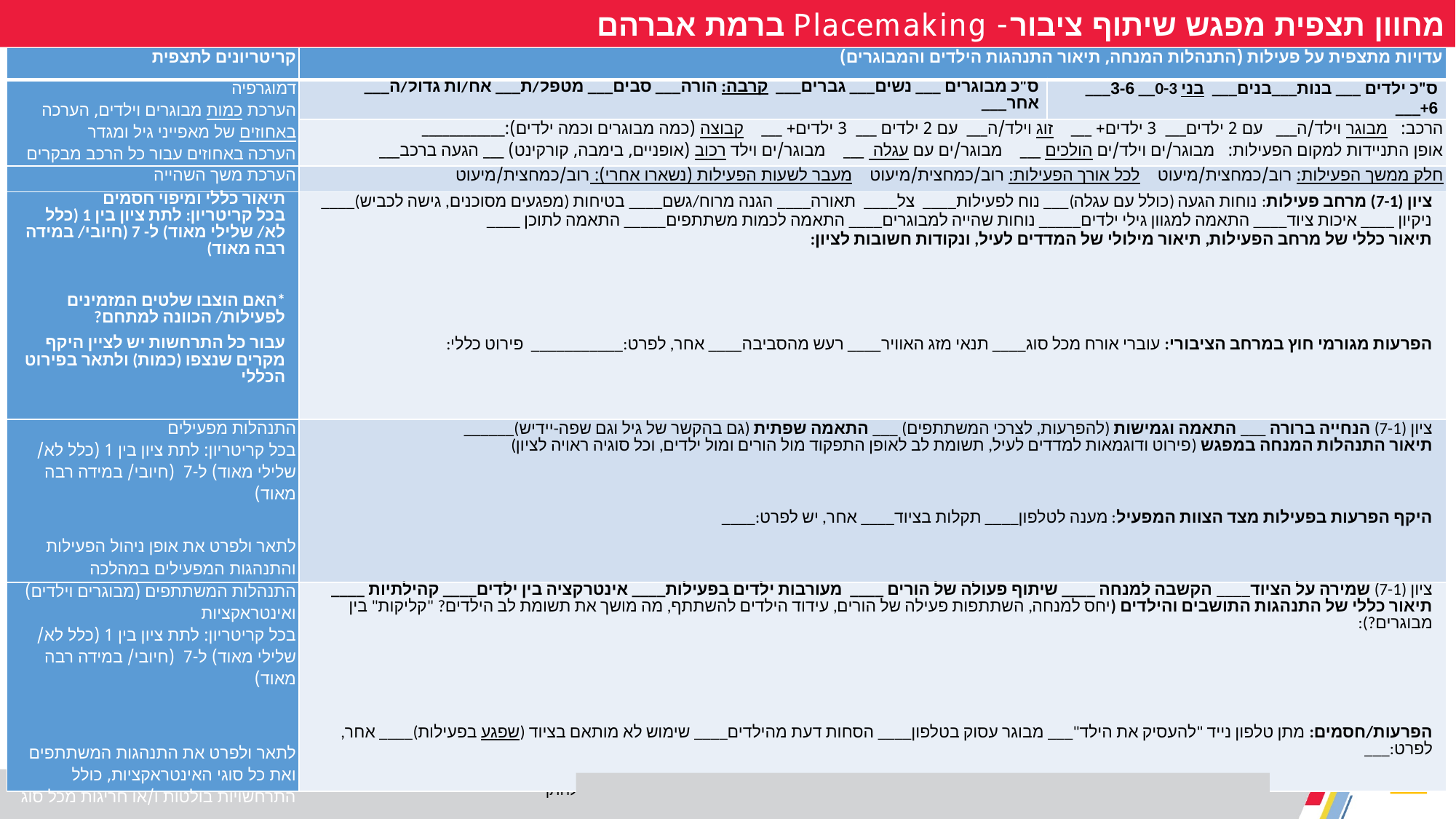

מחוון תצפית מפגש שיתוף ציבור- Placemaking ברמת אברהם
| קריטריונים לתצפית | עדויות מתצפית על פעילות (התנהלות המנחה, תיאור התנהגות הילדים והמבוגרים) |  |
| --- | --- | --- |
| דמוגרפיה הערכת כמות מבוגרים וילדים, הערכה באחוזים של מאפייני גיל ומגדר הערכה באחוזים עבור כל הרכב מבקרים | ס"כ מבוגרים \_\_\_ נשים\_\_\_ גברים\_\_\_ קרבה: הורה\_\_\_ סבים\_\_\_ מטפל/ת\_\_\_ אח/ות גדול/ה\_\_\_ אחר\_\_\_ | ס"כ ילדים \_\_\_ בנות\_\_\_בנים\_\_\_ בני 0-3\_\_ 3-6\_\_\_ 6+\_\_\_ |
|  | הרכב: מבוגר וילד/ה\_\_\_ עם 2 ילדים\_\_\_ 3 ילדים+ \_\_\_ זוג וילד/ה\_\_\_ עם 2 ילדים \_\_\_ 3 ילדים+ \_\_\_ קבוצה (כמה מבוגרים וכמה ילדים):\_\_\_\_\_\_\_\_\_\_\_\_ אופן התניידות למקום הפעילות: מבוגר/ים וילד/ים הולכים \_\_\_ מבוגר/ים עם עגלה \_\_\_ מבוגר/ים וילד רכוב (אופניים, בימבה, קורקינט) \_\_\_ הגעה ברכב\_\_\_ |  |
| הערכת משך השהייה | חלק ממשך הפעילות: רוב/כמחצית/מיעוט לכל אורך הפעילות: רוב/כמחצית/מיעוט מעבר לשעות הפעילות (נשארו אחרי): רוב/כמחצית/מיעוט |  |
| תיאור כללי ומיפוי חסמים בכל קריטריון: לתת ציון בין 1 (כלל לא/ שלילי מאוד) ל- 7 (חיובי/ במידה רבה מאוד)   \*האם הוצבו שלטים המזמינים לפעילות/ הכוונה למתחם? עבור כל התרחשות יש לציין היקף מקרים שנצפו (כמות) ולתאר בפירוט הכללי | ציון (7-1) מרחב פעילות: נוחות הגעה (כולל עם עגלה)\_\_\_ נוח לפעילות\_\_\_\_ צל\_\_\_\_ תאורה\_\_\_\_ הגנה מרוח/גשם\_\_\_\_ בטיחות (מפגעים מסוכנים, גישה לכביש)\_\_\_\_ ניקיון \_\_\_\_ איכות ציוד\_\_\_\_ התאמה למגוון גילי ילדים\_\_\_\_\_ נוחות שהייה למבוגרים\_\_\_\_ התאמה לכמות משתתפים\_\_\_\_\_ התאמה לתוכן \_\_\_\_ תיאור כללי של מרחב הפעילות, תיאור מילולי של המדדים לעיל, ונקודות חשובות לציון: הפרעות מגורמי חוץ במרחב הציבורי: עוברי אורח מכל סוג\_\_\_\_ תנאי מזג האוויר\_\_\_\_ רעש מהסביבה\_\_\_\_ אחר, לפרט:\_\_\_\_\_\_\_\_\_\_\_ פירוט כללי: |  |
| התנהלות מפעילים בכל קריטריון: לתת ציון בין 1 (כלל לא/ שלילי מאוד) ל-7 (חיובי/ במידה רבה מאוד)   לתאר ולפרט את אופן ניהול הפעילות והתנהגות המפעילים במהלכה | ציון (7-1) הנחייה ברורה \_\_\_ התאמה וגמישות (להפרעות, לצרכי המשתתפים) \_\_\_ התאמה שפתית (גם בהקשר של גיל וגם שפה-יידיש)\_\_\_\_\_\_ תיאור התנהלות המנחה במפגש (פירוט ודוגמאות למדדים לעיל, תשומת לב לאופן התפקוד מול הורים ומול ילדים, וכל סוגיה ראויה לציון) היקף הפרעות בפעילות מצד הצוות המפעיל: מענה לטלפון\_\_\_\_ תקלות בציוד\_\_\_\_ אחר, יש לפרט:\_\_\_\_ |  |
| התנהלות המשתתפים (מבוגרים וילדים) ואינטראקציות בכל קריטריון: לתת ציון בין 1 (כלל לא/ שלילי מאוד) ל-7 (חיובי/ במידה רבה מאוד)     לתאר ולפרט את התנהגות המשתתפים ואת כל סוגי האינטראקציות, כולל התרחשויות בולטות ו/או חריגות מכל סוג | ציון (7-1) שמירה על הציוד\_\_\_\_ הקשבה למנחה \_\_\_\_ שיתוף פעולה של הורים \_\_\_\_ מעורבות ילדים בפעילות\_\_\_\_ אינטרקציה בין ילדים\_\_\_\_ קהילתיות \_\_\_\_ תיאור כללי של התנהגות התושבים והילדים (יחס למנחה, השתתפות פעילה של הורים, עידוד הילדים להשתתף, מה מושך את תשומת לב הילדים? "קליקות" בין מבוגרים?): הפרעות/חסמים: מתן טלפון נייד "להעסיק את הילד"\_\_\_ מבוגר עסוק בטלפון\_\_\_\_ הסחות דעת מהילדים\_\_\_\_ שימוש לא מותאם בציוד (שפגע בפעילות)\_\_\_\_ אחר, לפרט:\_\_\_ |  |

47